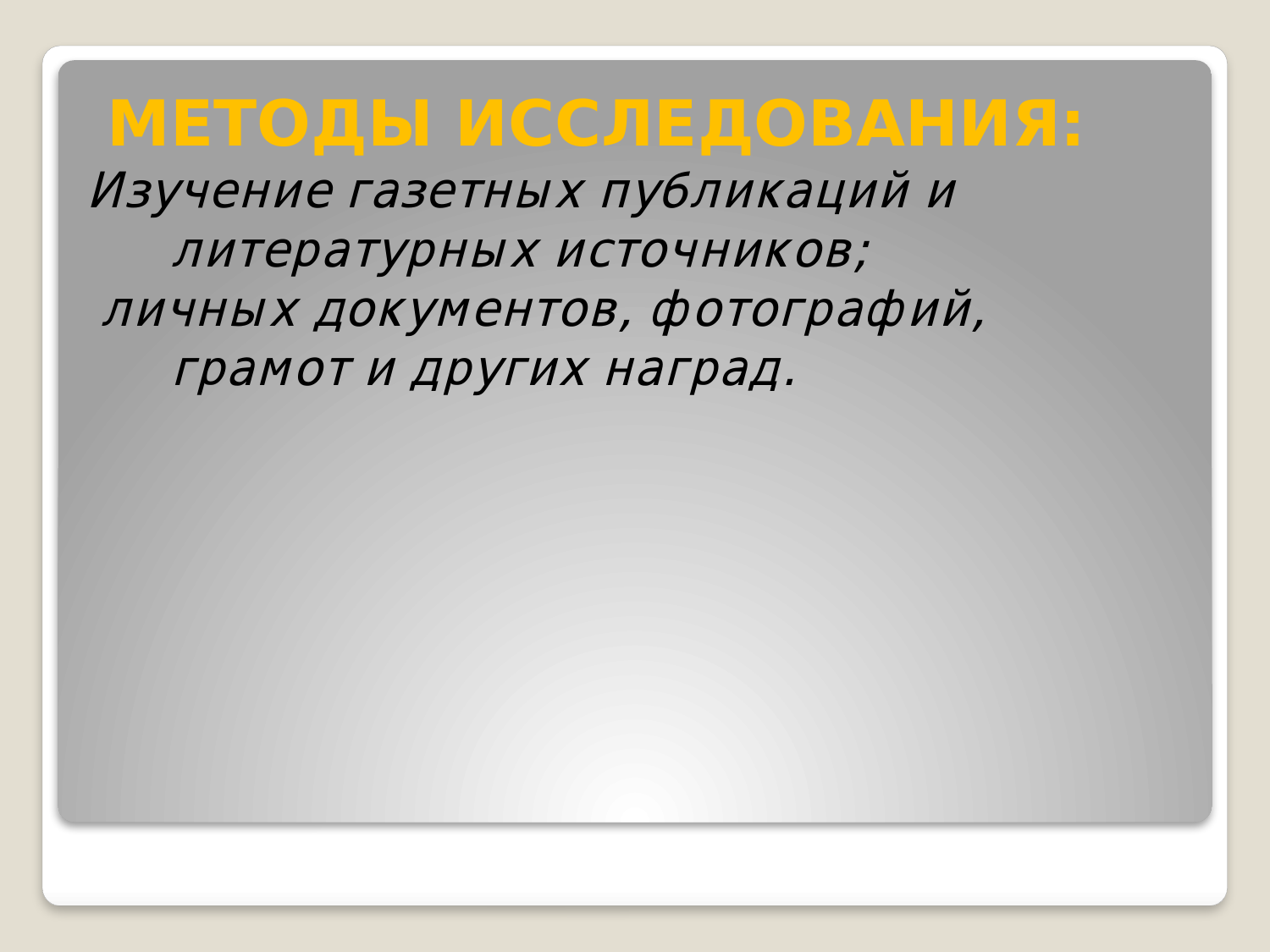

МЕТОДЫ ИССЛЕДОВАНИЯ:
Изучение газетных публикаций и литературных источников;
 личных документов, фотографий, грамот и других наград.